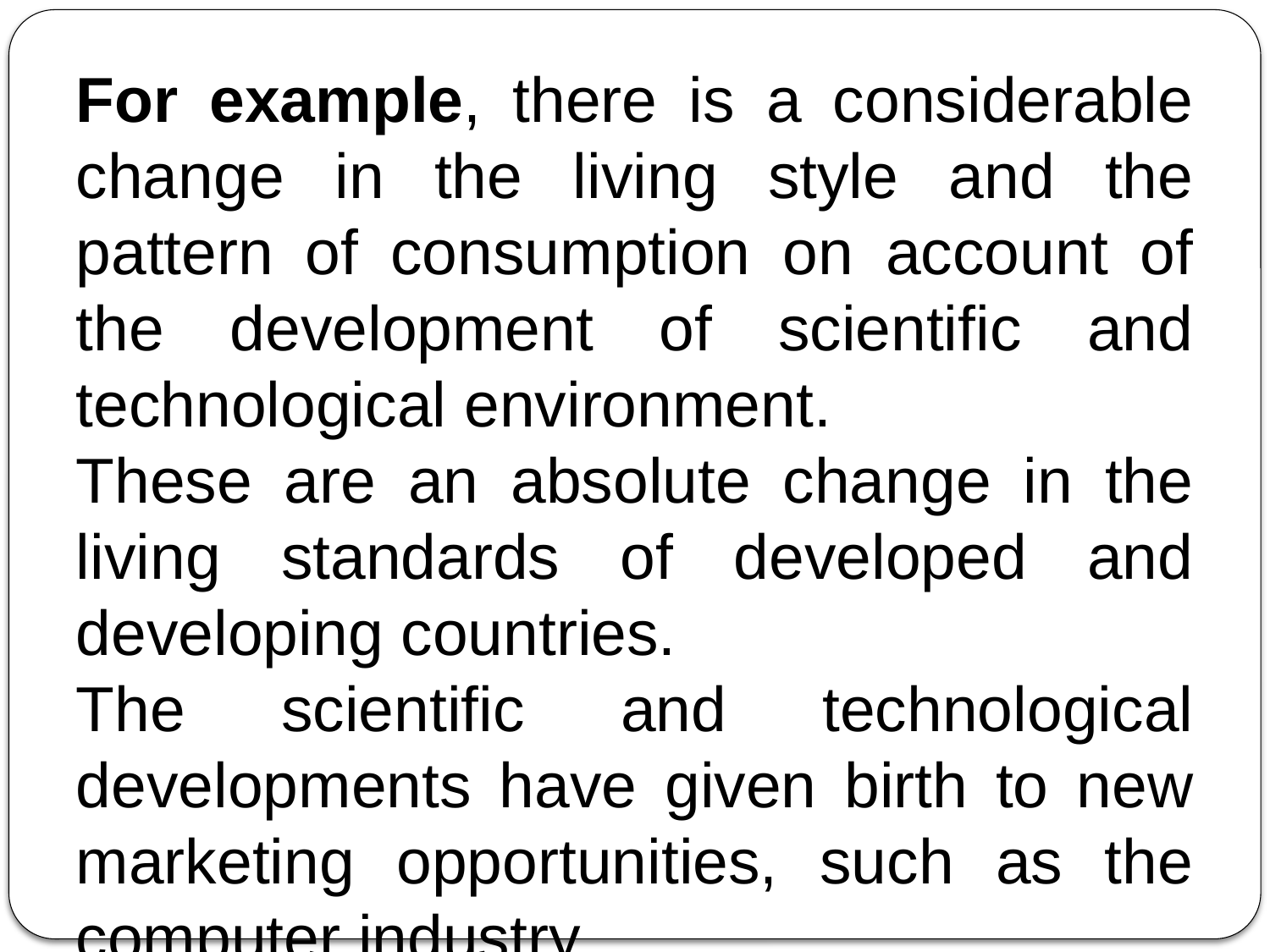

For example, there is a considerable change in the living style and the pattern of consumption on account of the development of scientific and technological environment.
These are an absolute change in the living standards of developed and developing countries.
The scientific and technological developments have given birth to new marketing opportunities, such as the computer industry.